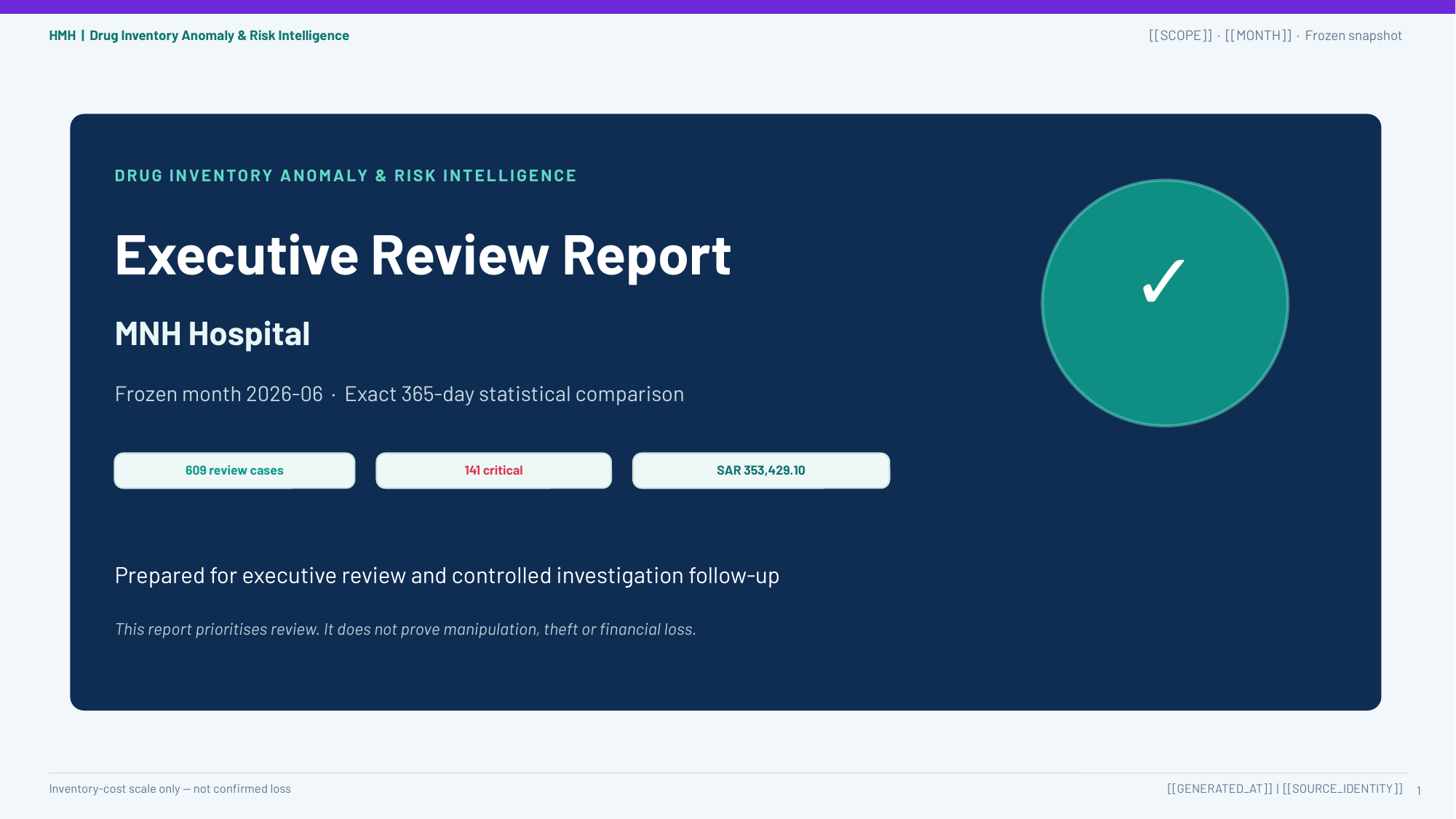

DRUG INVENTORY ANOMALY & RISK INTELLIGENCE

Executive Review Report
✓
MNH Hospital
Frozen month 2026-06  ·  Exact 365-day statistical comparison

609 review cases
141 critical
SAR 353,429.10
Prepared for executive review and controlled investigation follow-up
This report prioritises review. It does not prove manipulation, theft or financial loss.
1